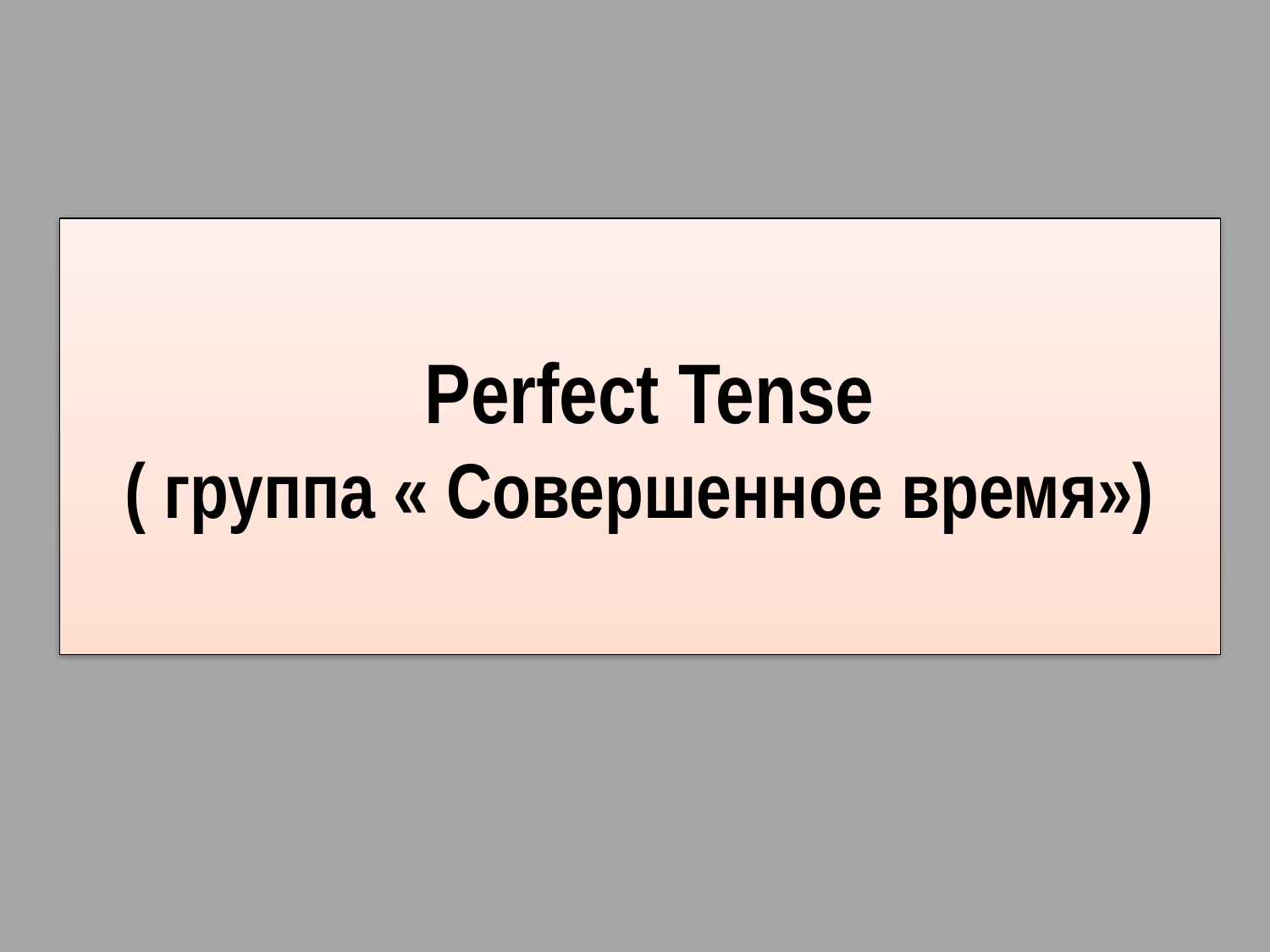

Perfect Tense
( группа « Совершенное время»)
#